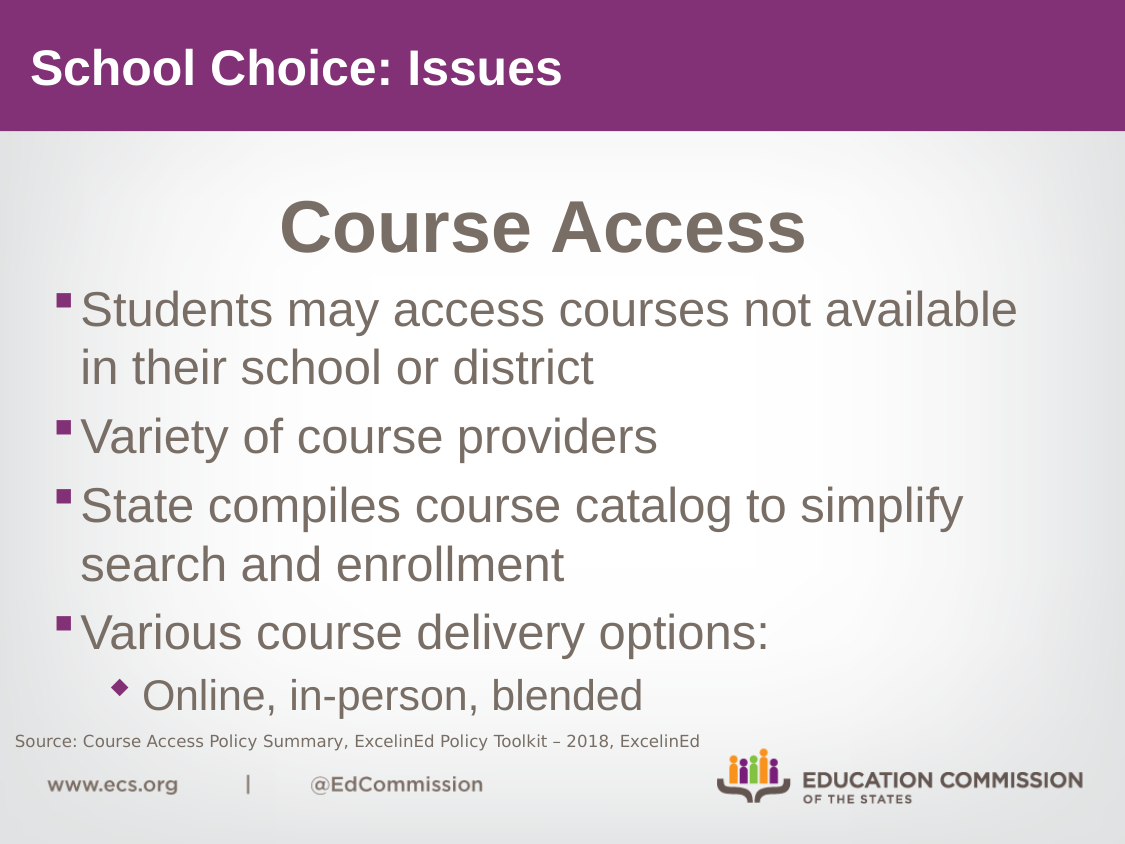

# School Choice: Issues
Course Access
Students may access courses not available in their school or district
Variety of course providers
State compiles course catalog to simplify search and enrollment
Various course delivery options:
Online, in-person, blended

Source: Course Access Policy Summary, ExcelinEd Policy Toolkit – 2018, ExcelinEd